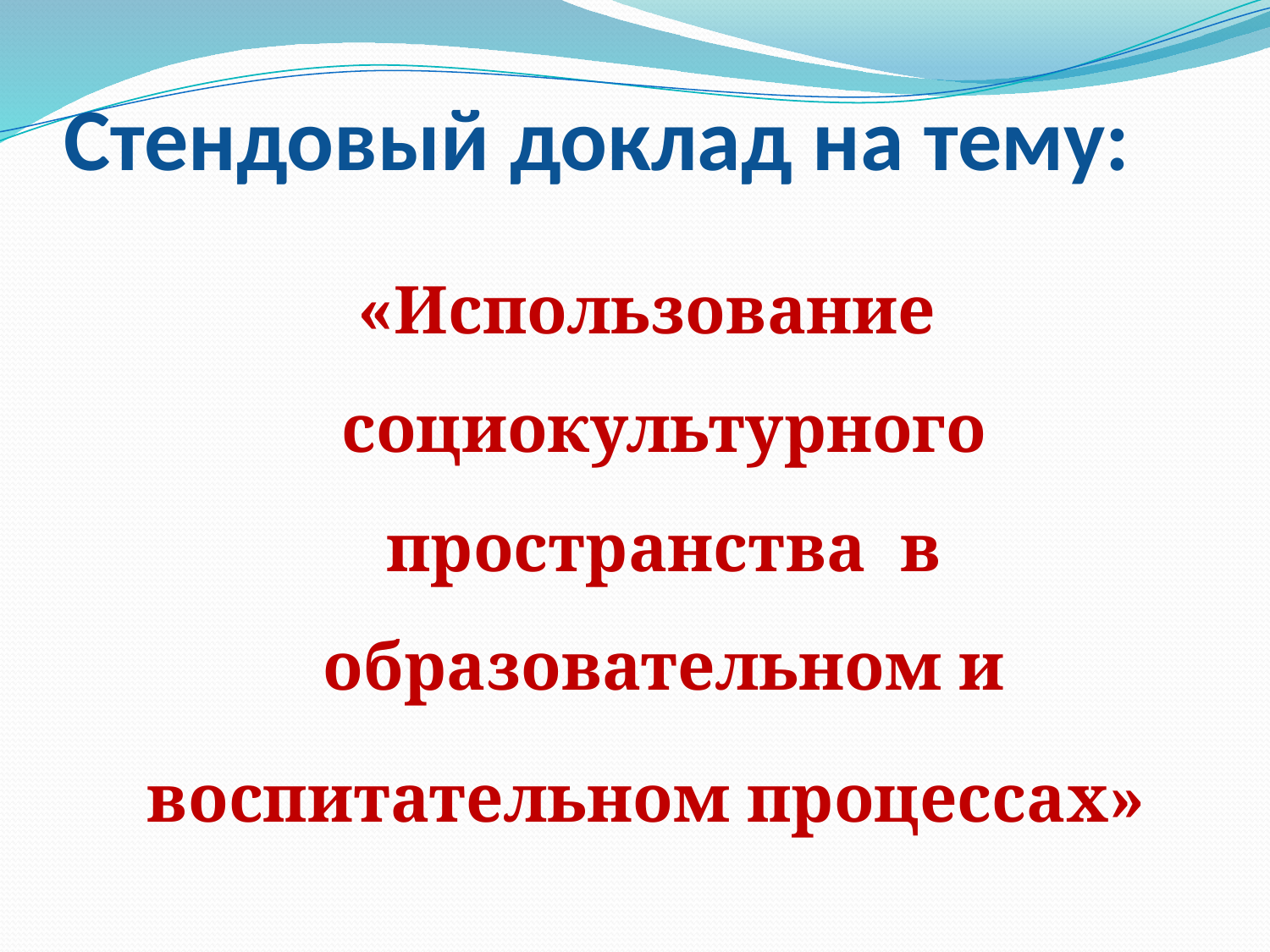

# Стендовый доклад на тему:
«Использование социокультурного пространства  в образовательном и
воспитательном процессах»